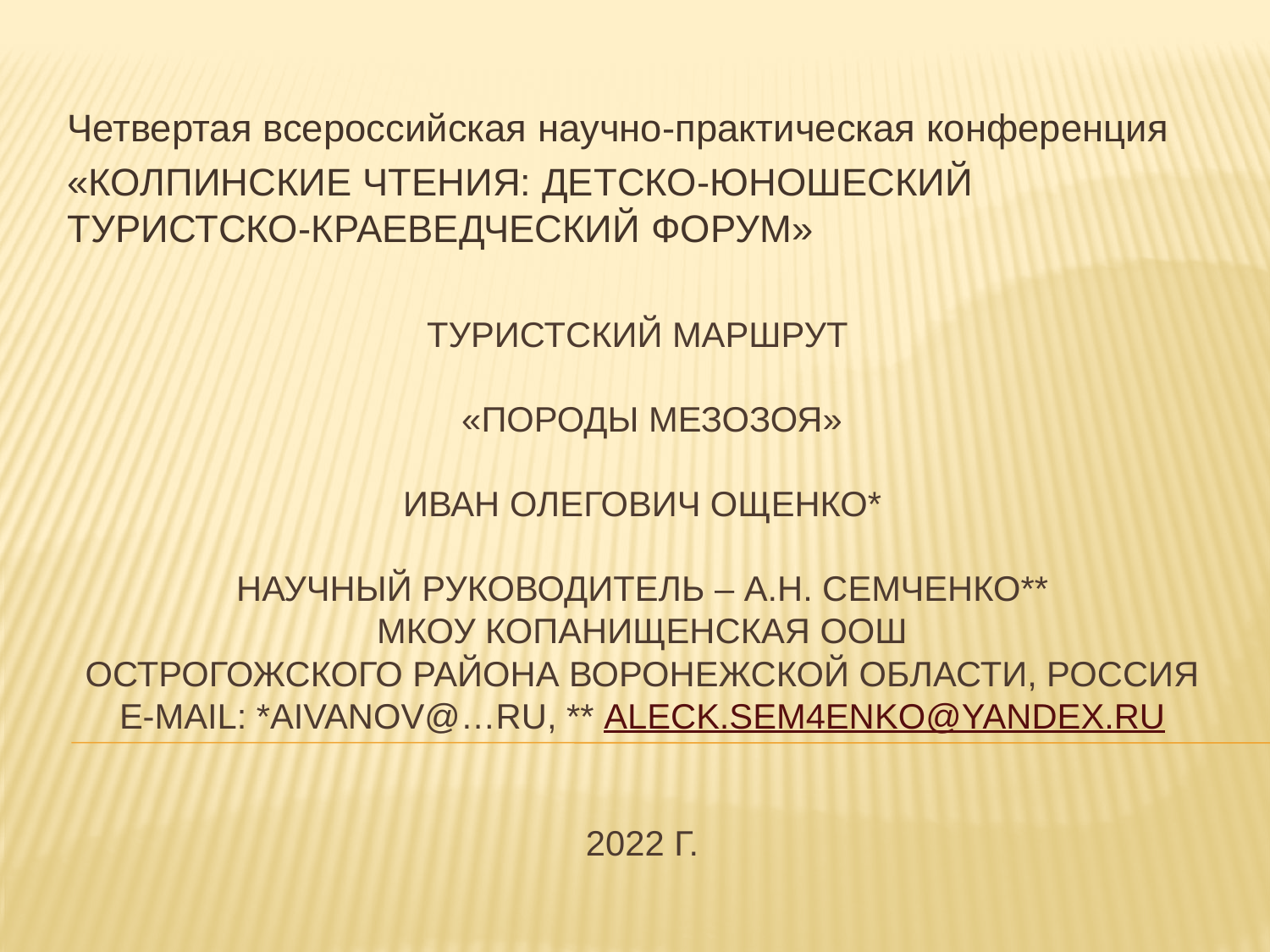

Четвертая всероссийская научно-практическая конференция
«КОЛПИНСКИЕ ЧТЕНИЯ: ДЕТСКО-ЮНОШЕСКИЙ ТУРИСТСКО-КРАЕВЕДЧЕСКИЙ ФОРУМ»
# Туристский маршрут «ПОРОДЫ МЕЗОЗОЯ» Иван Олегович Ощенко* Научный руководитель – А.Н. Семченко** МКОУ Копанищенская ООШ Острогожского района Воронежской области, Россия e-mail: *aivanov@…ru, ** aleck.sem4enko@yandex.ru 2022 г.